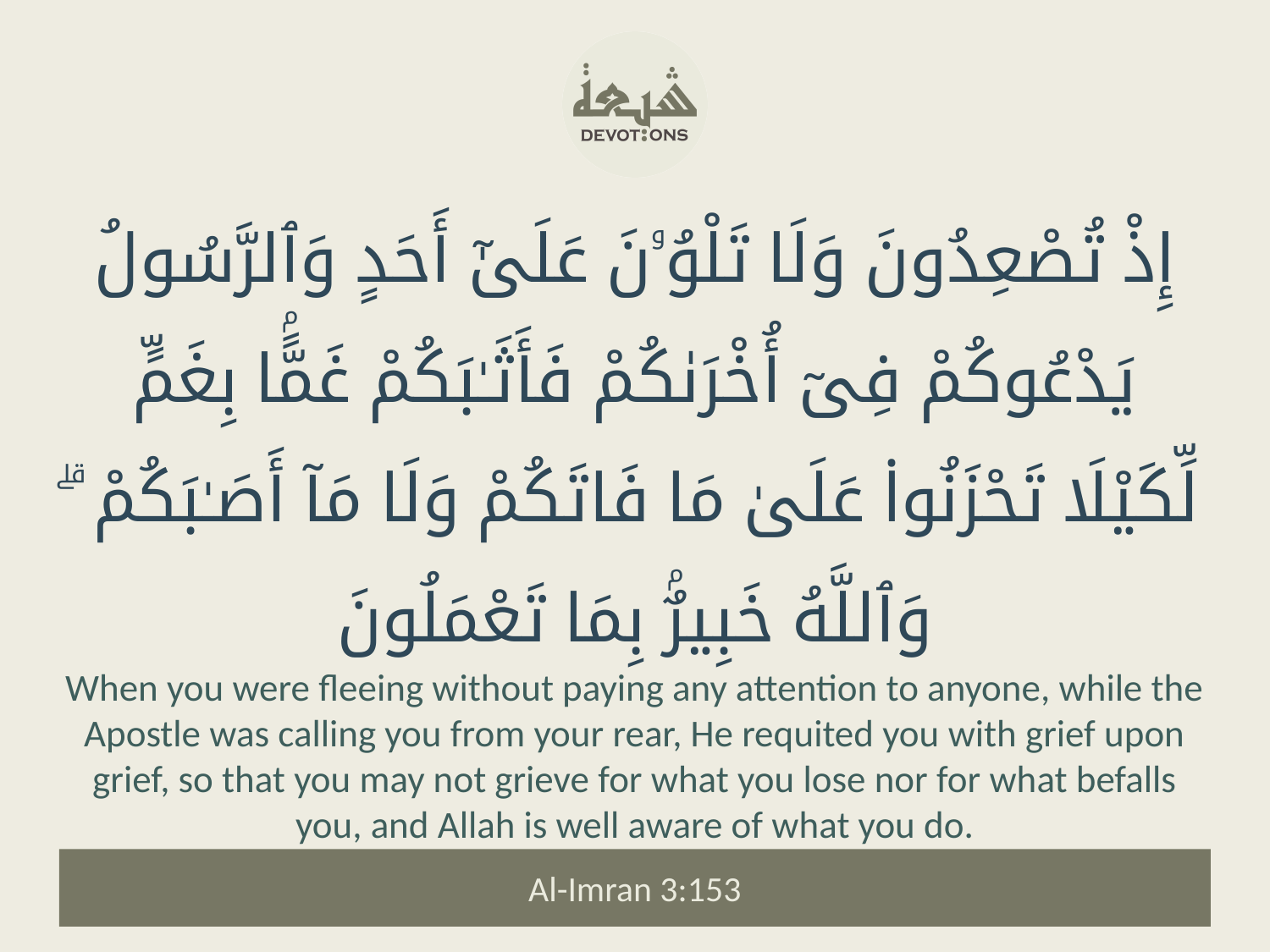

إِذْ تُصْعِدُونَ وَلَا تَلْوُۥنَ عَلَىٰٓ أَحَدٍ وَٱلرَّسُولُ يَدْعُوكُمْ فِىٓ أُخْرَىٰكُمْ فَأَثَـٰبَكُمْ غَمًّۢا بِغَمٍّ لِّكَيْلَا تَحْزَنُوا۟ عَلَىٰ مَا فَاتَكُمْ وَلَا مَآ أَصَـٰبَكُمْ ۗ وَٱللَّهُ خَبِيرٌۢ بِمَا تَعْمَلُونَ
When you were fleeing without paying any attention to anyone, while the Apostle was calling you from your rear, He requited you with grief upon grief, so that you may not grieve for what you lose nor for what befalls you, and Allah is well aware of what you do.
Al-Imran 3:153